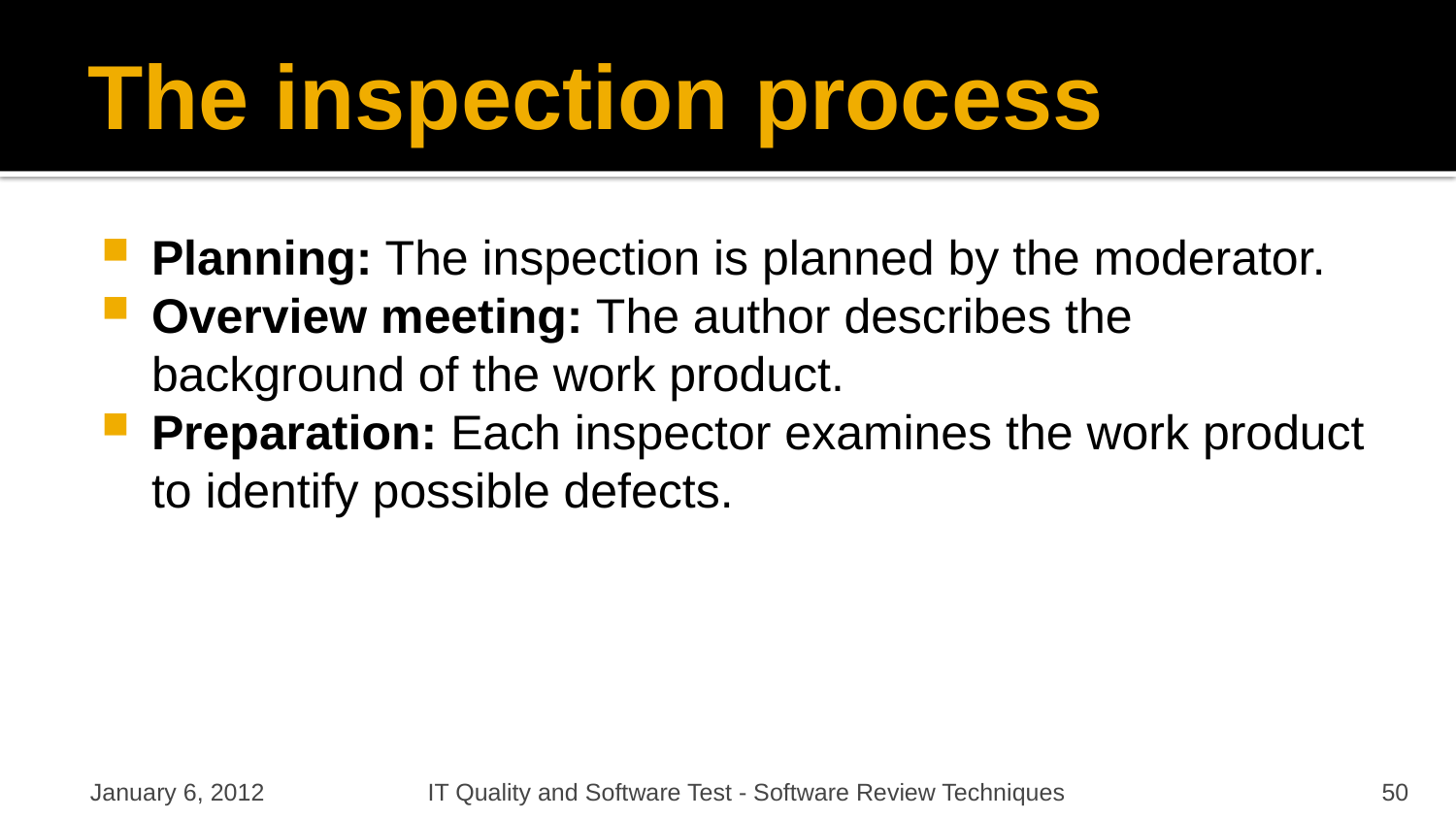

# The inspection process
Planning: The inspection is planned by the moderator.
Overview meeting: The author describes the background of the work product.
Preparation: Each inspector examines the work product to identify possible defects.

January 6, 2012
IT Quality and Software Test - Software Review Techniques
50